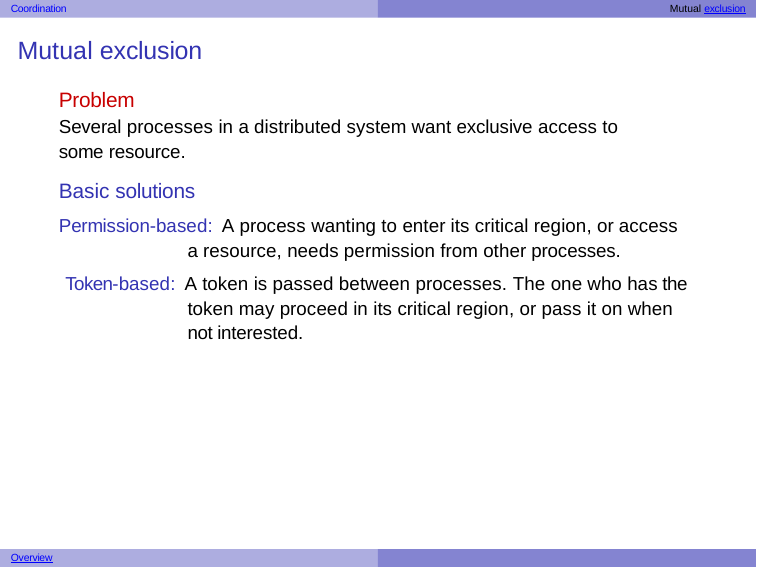

Coordination	Mutual exclusion
# Mutual exclusion
Problem
Several processes in a distributed system want exclusive access to some resource.
Basic solutions
Permission-based: A process wanting to enter its critical region, or access a resource, needs permission from other processes.
Token-based: A token is passed between processes. The one who has the token may proceed in its critical region, or pass it on when not interested.
Overview